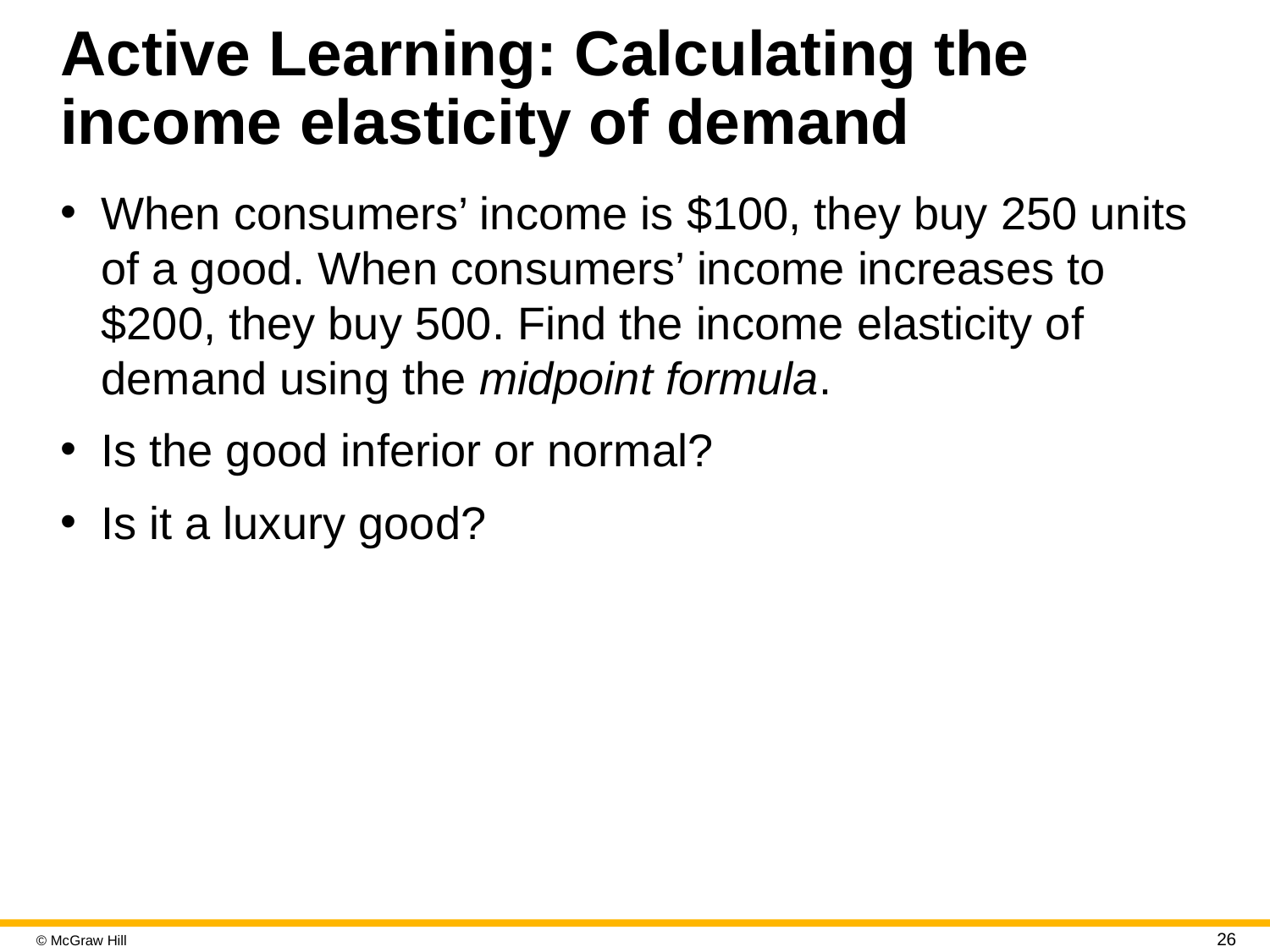

# Active Learning: Calculating the income elasticity of demand
When consumers’ income is $100, they buy 250 units of a good. When consumers’ income increases to $200, they buy 500. Find the income elasticity of demand using the midpoint formula.
Is the good inferior or normal?
Is it a luxury good?